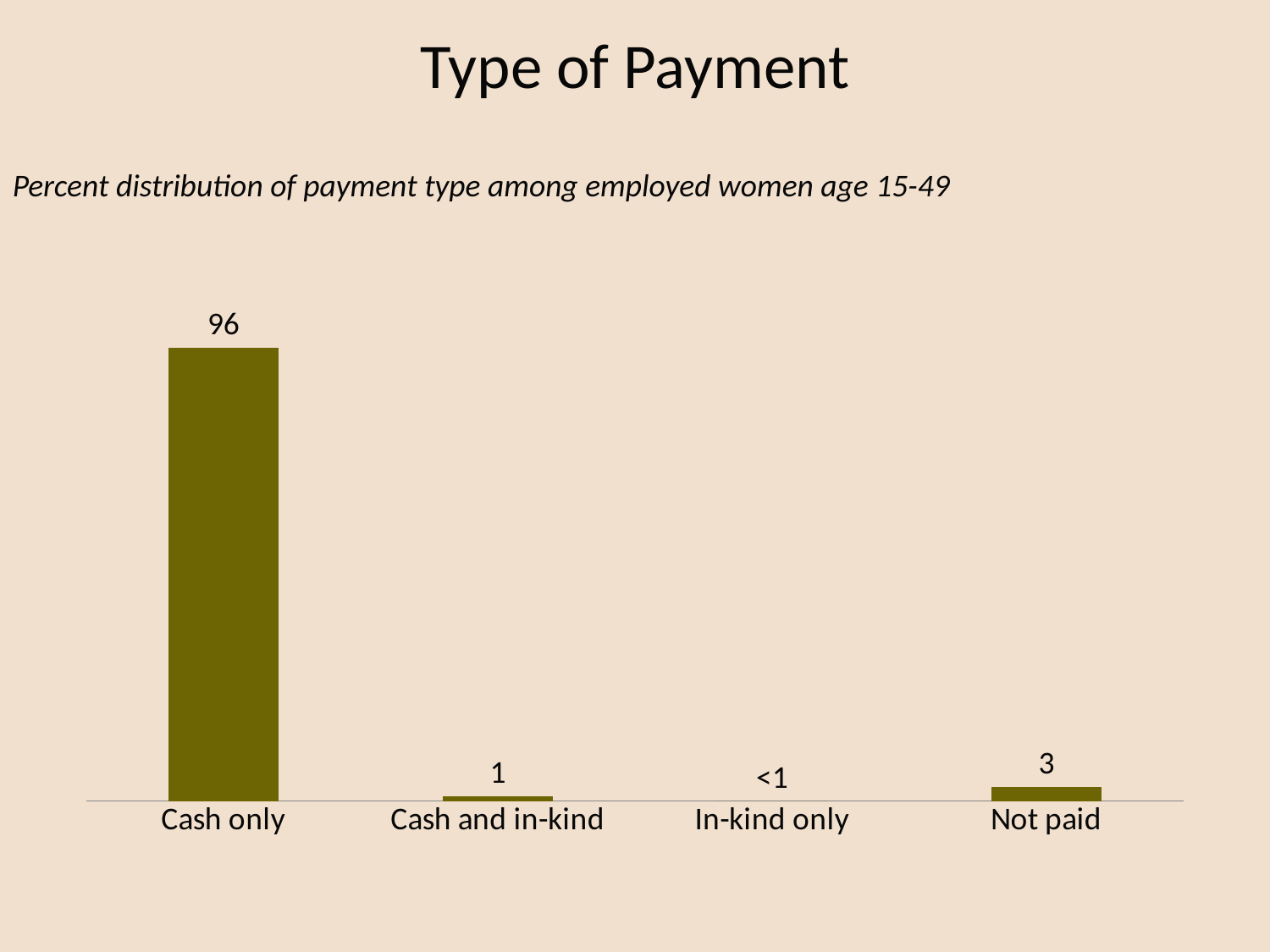

# Type of Payment
Percent distribution of payment type among employed women age 15-49

### Chart

| Category | Series 1 |
|---|---|
| Cash only | 96.0 |
| Cash and in-kind | 1.0 |
| In-kind only | 0.0 |
| Not paid | 3.0 |